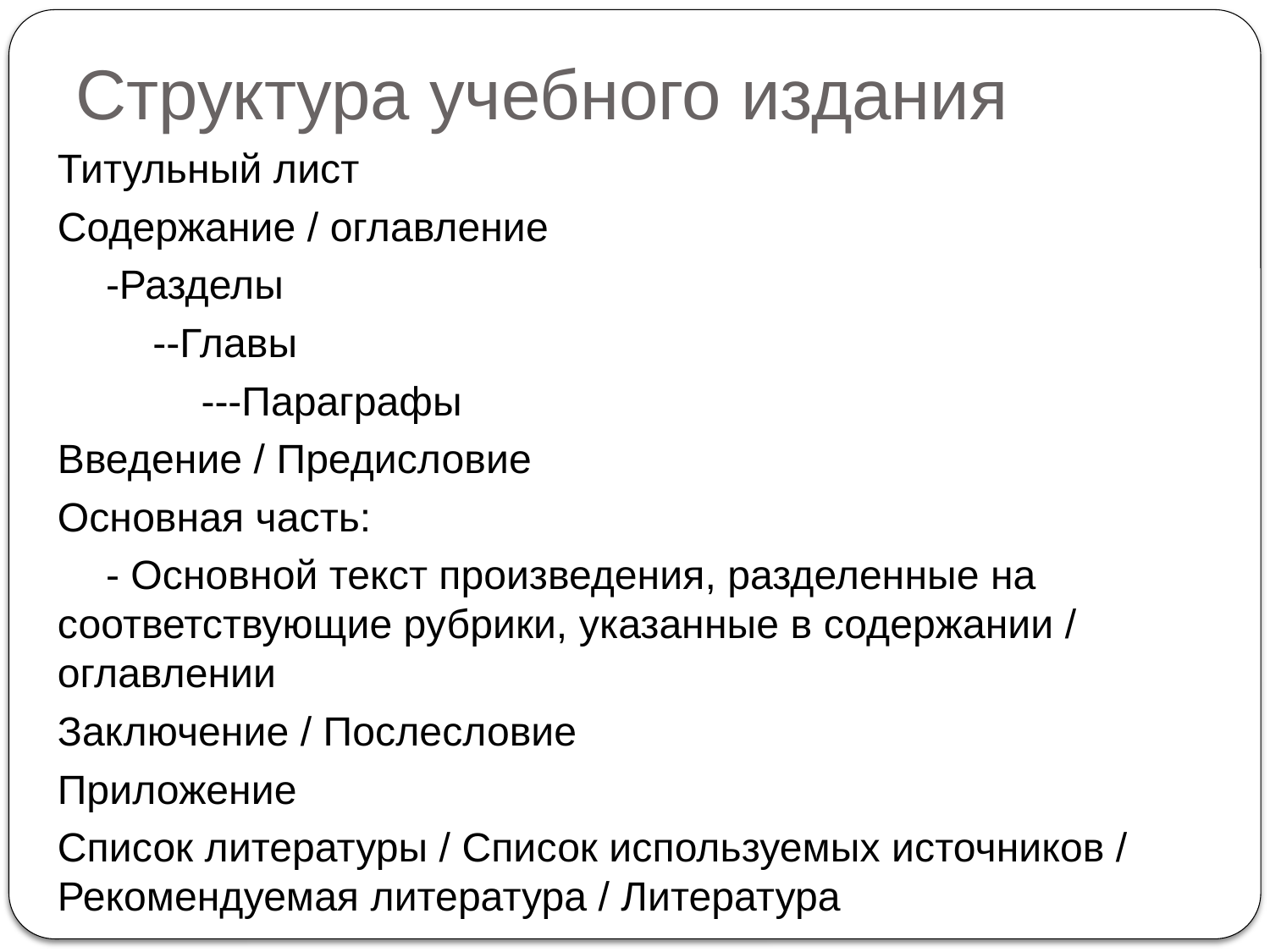

# Структура учебного издания
Титульный лист
Содержание / оглавление
-Разделы
--Главы
---Параграфы
Введение / Предисловие
Основная часть:
- Основной текст произведения, разделенные на соответствующие рубрики, указанные в содержании / оглавлении
Заключение / Послесловие
Приложение
Список литературы / Список используемых источников / Рекомендуемая литература / Литература